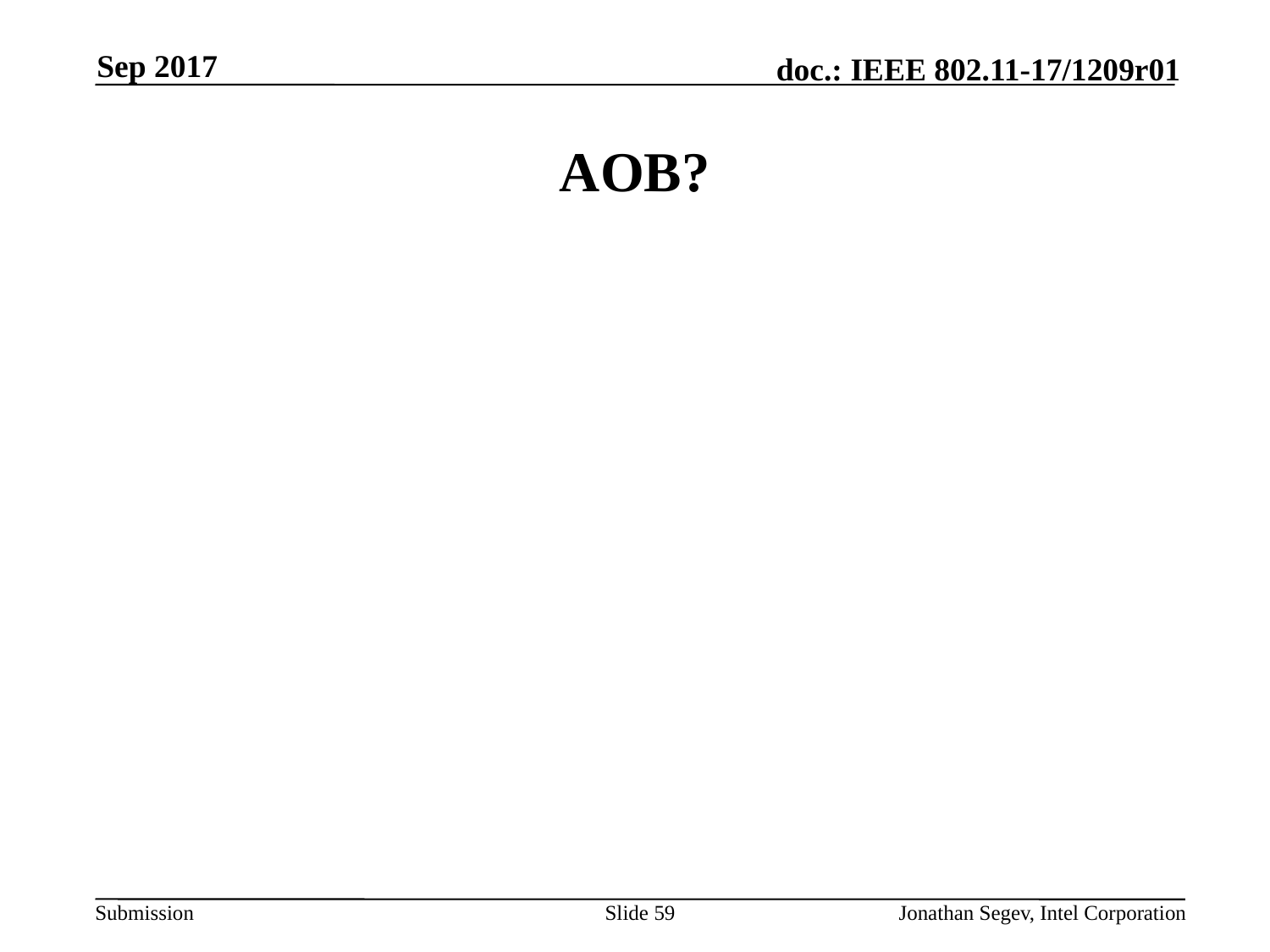

Sep 2017
# AOB?

Slide 59
Jonathan Segev, Intel Corporation